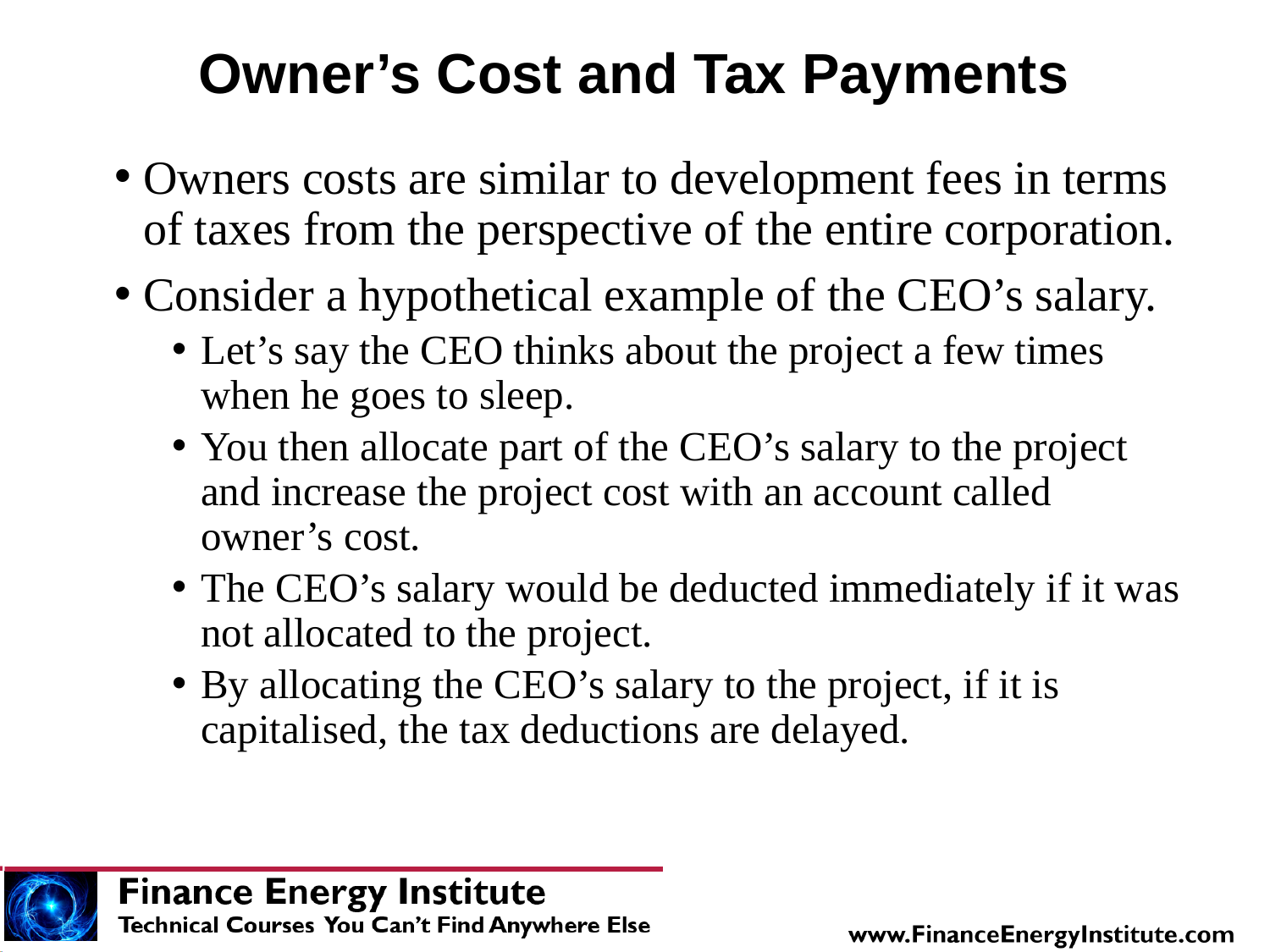

# Owner’s Cost and Tax Payments
Owners costs are similar to development fees in terms of taxes from the perspective of the entire corporation.
Consider a hypothetical example of the CEO’s salary.
Let’s say the CEO thinks about the project a few times when he goes to sleep.
You then allocate part of the CEO’s salary to the project and increase the project cost with an account called owner’s cost.
The CEO’s salary would be deducted immediately if it was not allocated to the project.
By allocating the CEO’s salary to the project, if it is capitalised, the tax deductions are delayed.